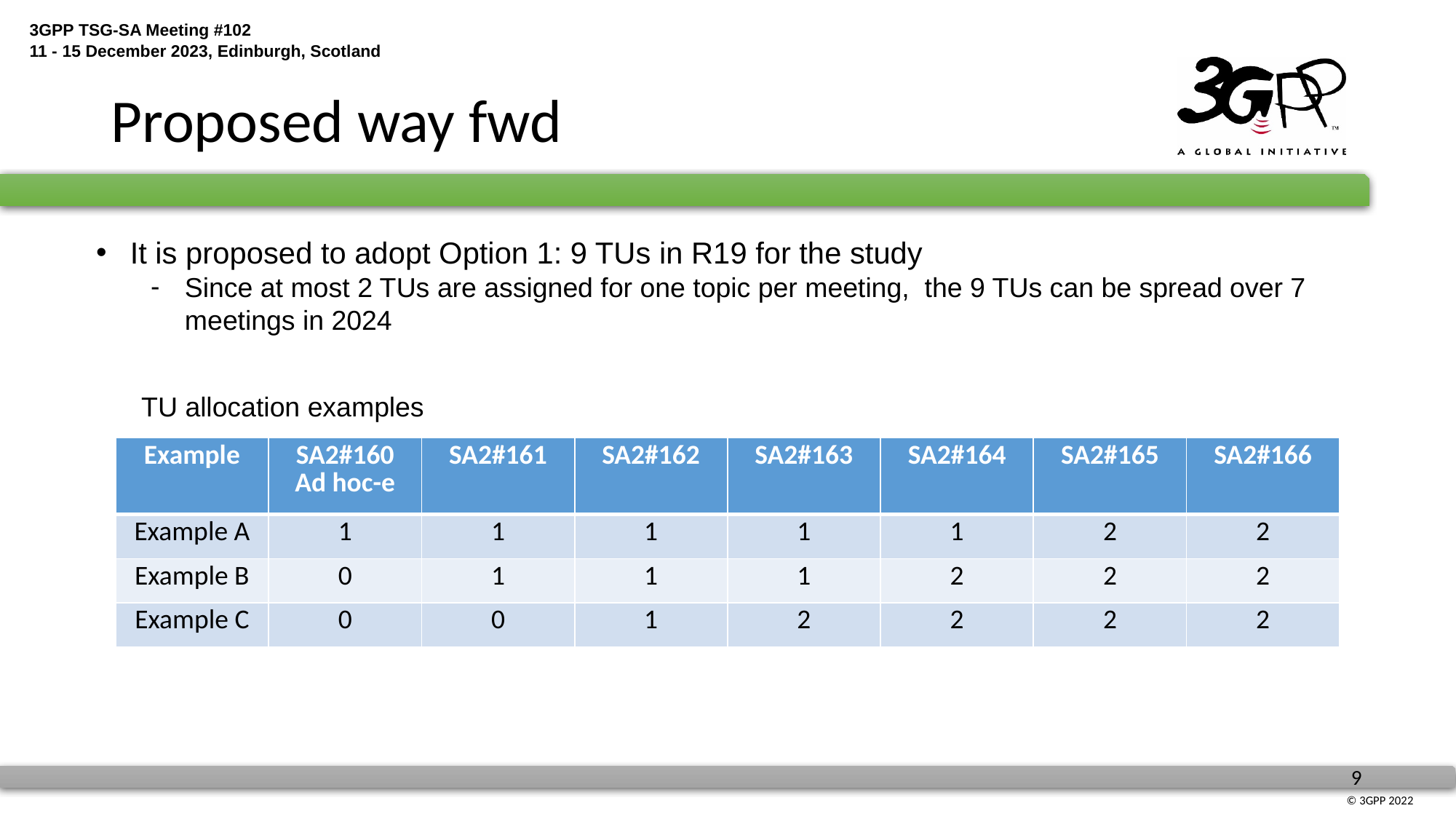

# Proposed way fwd
It is proposed to adopt Option 1: 9 TUs in R19 for the study
Since at most 2 TUs are assigned for one topic per meeting,  the 9 TUs can be spread over 7 meetings in 2024
TU allocation examples
| Example | SA2#160 Ad hoc-e | SA2#161 | SA2#162 | SA2#163 | SA2#164 | SA2#165 | SA2#166 |
| --- | --- | --- | --- | --- | --- | --- | --- |
| Example A | 1 | 1 | 1 | 1 | 1 | 2 | 2 |
| Example B | 0 | 1 | 1 | 1 | 2 | 2 | 2 |
| Example C | 0 | 0 | 1 | 2 | 2 | 2 | 2 |